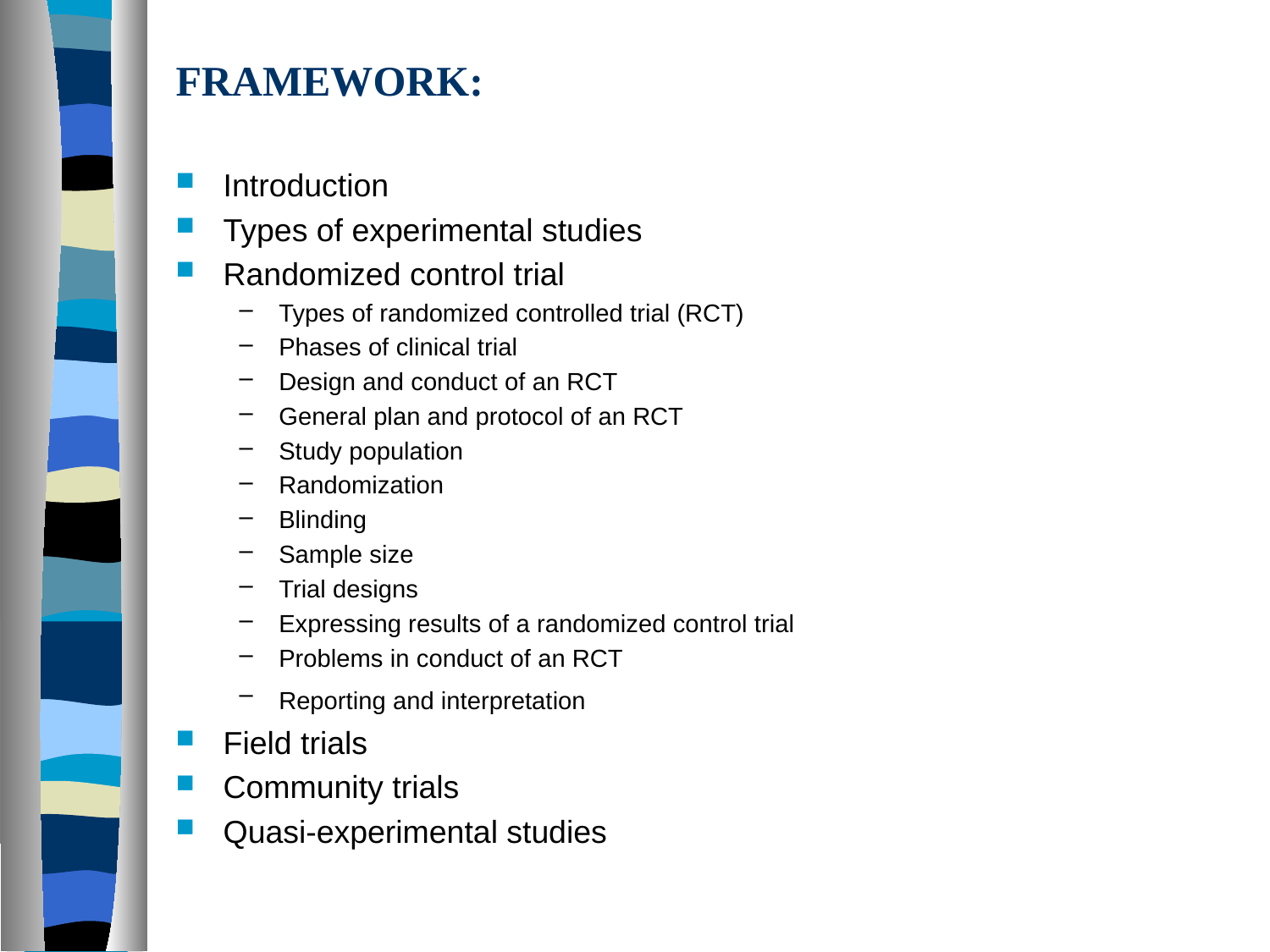

# FRAMEWORK:
Introduction
Types of experimental studies
Randomized control trial
Types of randomized controlled trial (RCT)
Phases of clinical trial
Design and conduct of an RCT
General plan and protocol of an RCT
Study population
Randomization
Blinding
Sample size
Trial designs
Expressing results of a randomized control trial
Problems in conduct of an RCT
Reporting and interpretation
Field trials
Community trials
Quasi-experimental studies